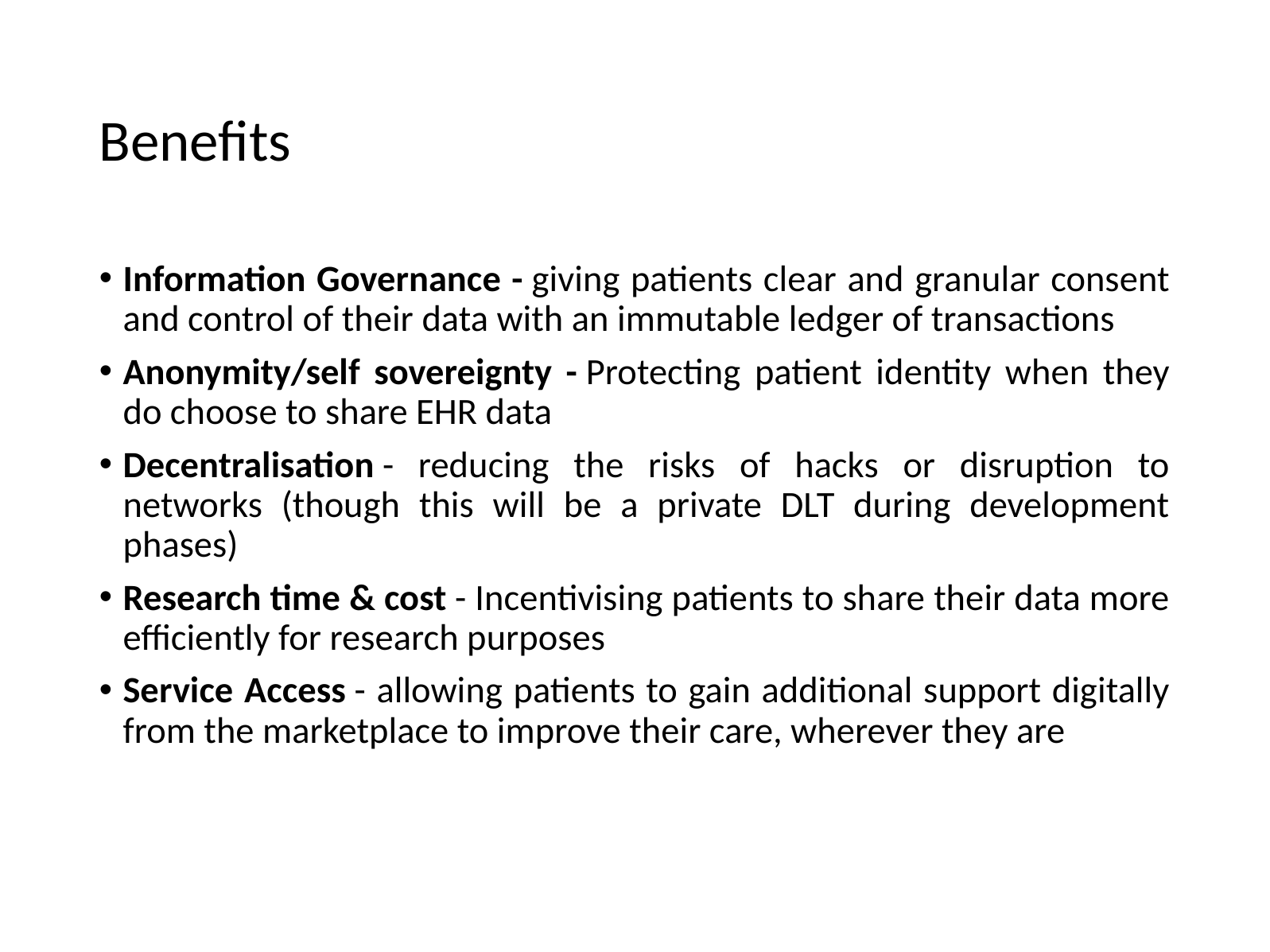

# Benefits
Information Governance - giving patients clear and granular consent and control of their data with an immutable ledger of transactions
Anonymity/self sovereignty - Protecting patient identity when they do choose to share EHR data
Decentralisation - reducing the risks of hacks or disruption to networks (though this will be a private DLT during development phases)
Research time & cost - Incentivising patients to share their data more efficiently for research purposes
Service Access - allowing patients to gain additional support digitally from the marketplace to improve their care, wherever they are